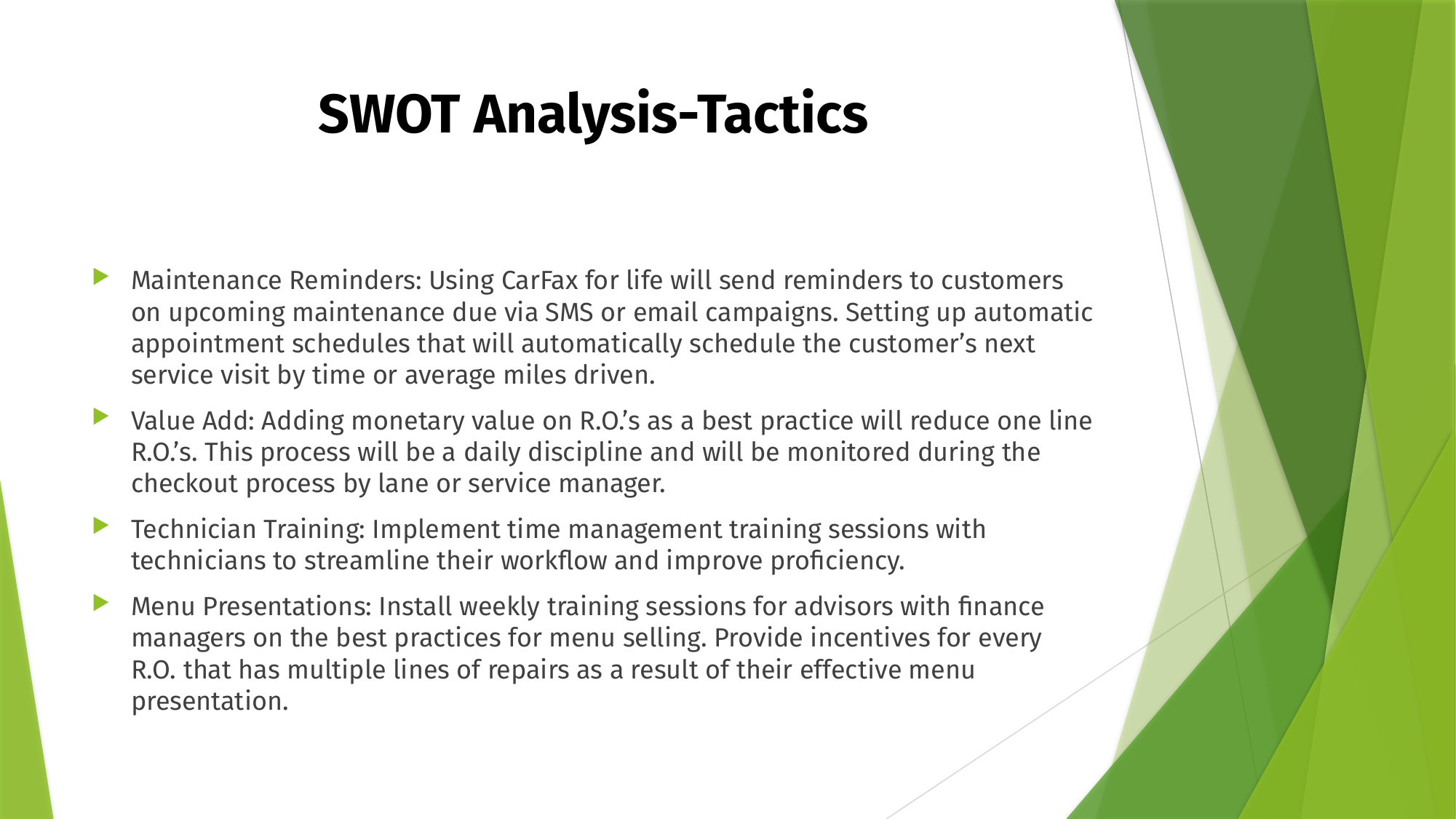

# SWOT Analysis-Tactics
Maintenance Reminders: Using CarFax for life will send reminders to customers on upcoming maintenance due via SMS or email campaigns. Setting up automatic appointment schedules that will automatically schedule the customer’s next service visit by time or average miles driven.
Value Add: Adding monetary value on R.O.’s as a best practice will reduce one line R.O.’s. This process will be a daily discipline and will be monitored during the checkout process by lane or service manager.
Technician Training: Implement time management training sessions with technicians to streamline their workflow and improve proficiency.
Menu Presentations: Install weekly training sessions for advisors with finance managers on the best practices for menu selling. Provide incentives for every R.O. that has multiple lines of repairs as a result of their effective menu presentation.